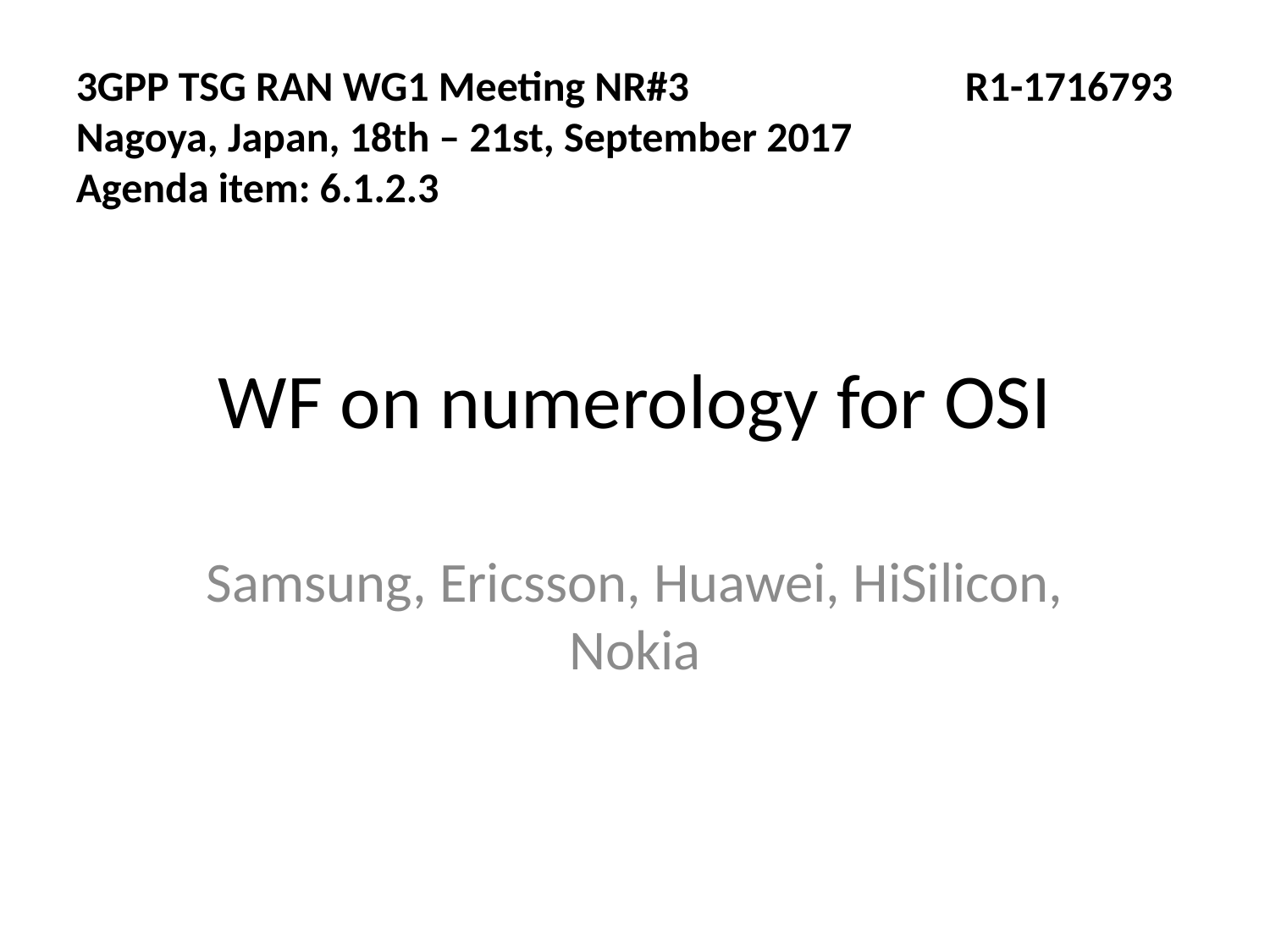

3GPP TSG RAN WG1 Meeting NR#3			R1-1716793
Nagoya, Japan, 18th – 21st, September 2017
Agenda item: 6.1.2.3
# WF on numerology for OSI
Samsung, Ericsson, Huawei, HiSilicon,  Nokia